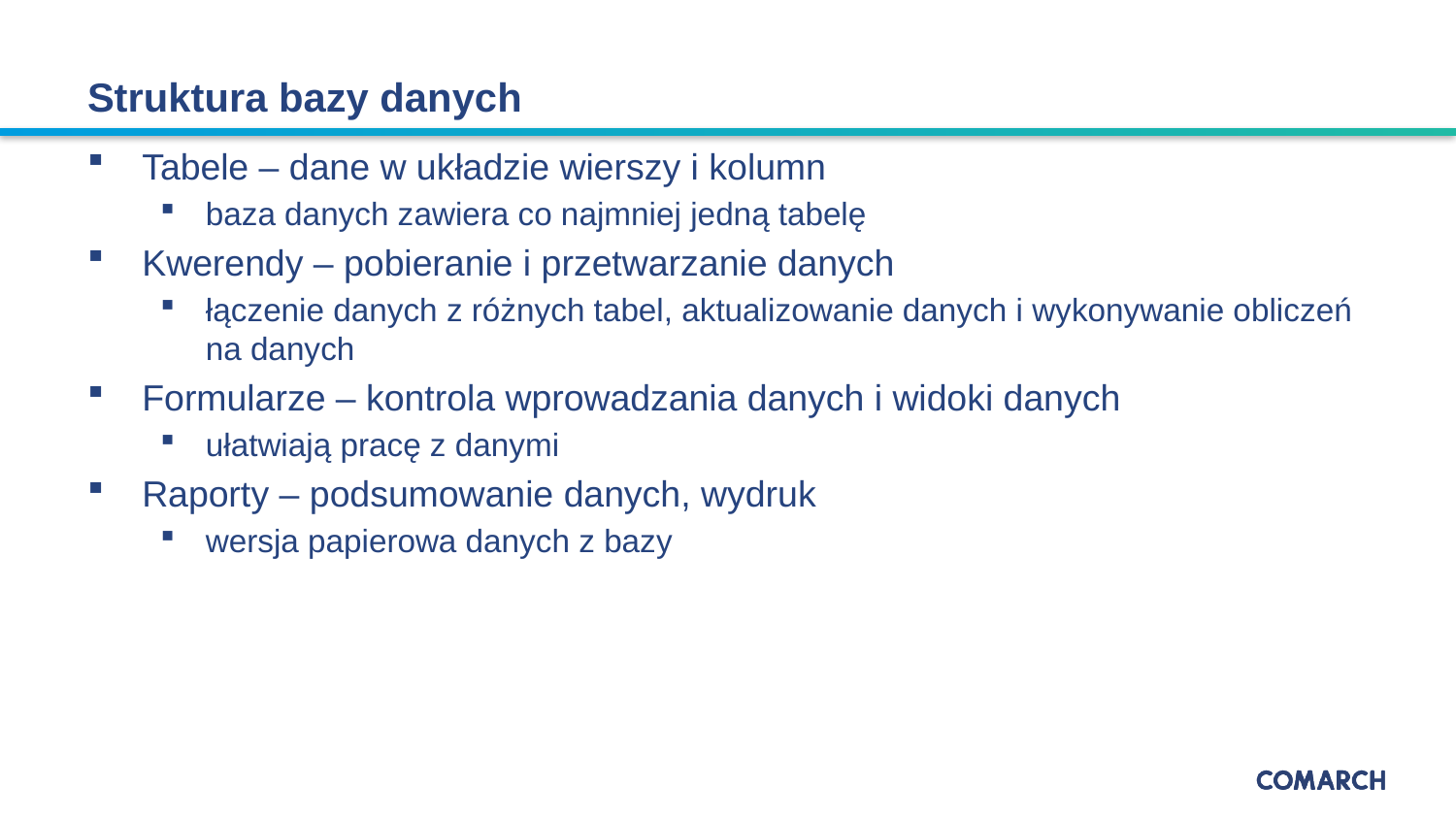

# Struktura bazy danych
Tabele – dane w układzie wierszy i kolumn
baza danych zawiera co najmniej jedną tabelę
Kwerendy – pobieranie i przetwarzanie danych
łączenie danych z różnych tabel, aktualizowanie danych i wykonywanie obliczeń na danych
Formularze – kontrola wprowadzania danych i widoki danych
ułatwiają pracę z danymi
Raporty – podsumowanie danych, wydruk
wersja papierowa danych z bazy